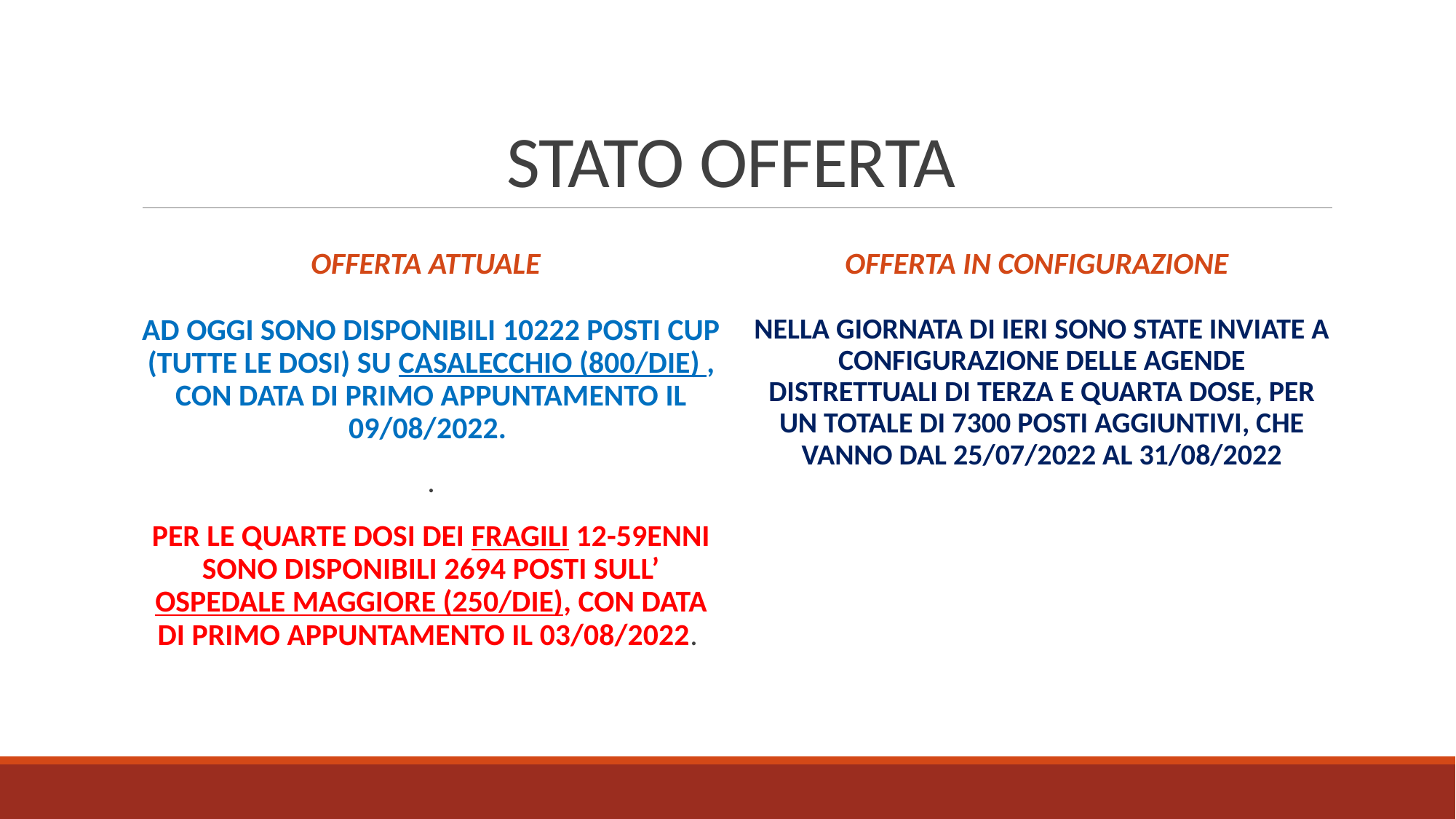

# Stato offerta
OFFERTA ATTUALE
OFFERTA IN CONFIGURAZIONE
Ad oggi sono disponibili 10222 posti CUP (tutte le dosi) su Casalecchio (800/die) , con data di primo appuntamento il 09/08/2022.
.
Per le quarte dosi dei fragili 12-59enni sono disponibili 2694 posti sull’ Ospedale Maggiore (250/die), con data di primo appuntamento il 03/08/2022.
Nella giornata di ieri sono state inviate a configurazione delle agende distrettuali di terza e quarta dose, per un totale di 7300 posti aggiuntivi, che vanno dal 25/07/2022 al 31/08/2022